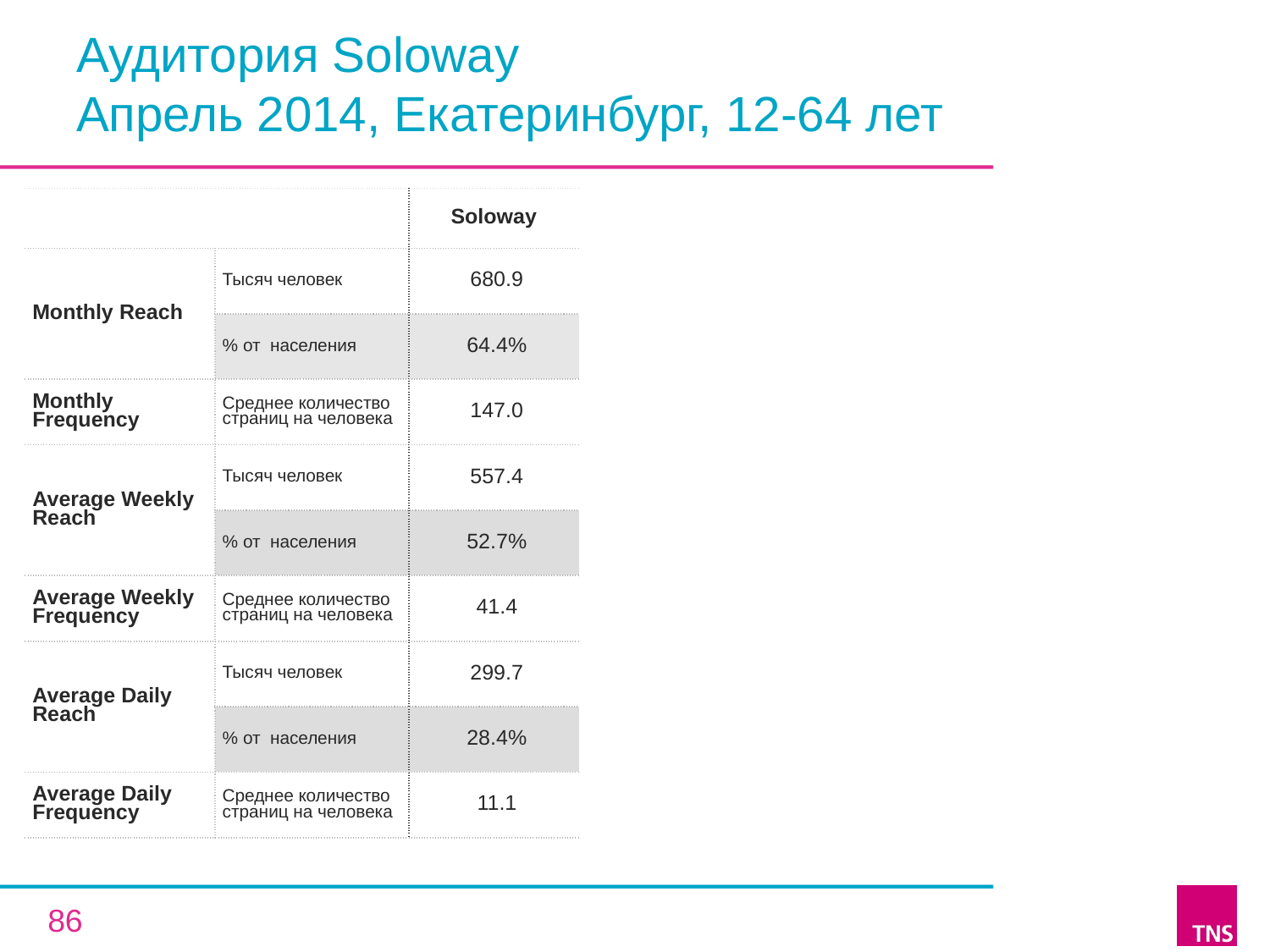

# Аудитория Soloway Апрель 2014, Екатеринбург, 12-64 лет
|  |  | Soloway |
| --- | --- | --- |
| Monthly Reach | Тысяч человек | 680.9 |
|  | % от населения | 64.4% |
| Monthly Frequency | Среднее количество страниц на человека | 147.0 |
| Average Weekly Reach | Тысяч человек | 557.4 |
|  | % от населения | 52.7% |
| Average Weekly Frequency | Среднее количество страниц на человека | 41.4 |
| Average Daily Reach | Тысяч человек | 299.7 |
|  | % от населения | 28.4% |
| Average Daily Frequency | Среднее количество страниц на человека | 11.1 |

86